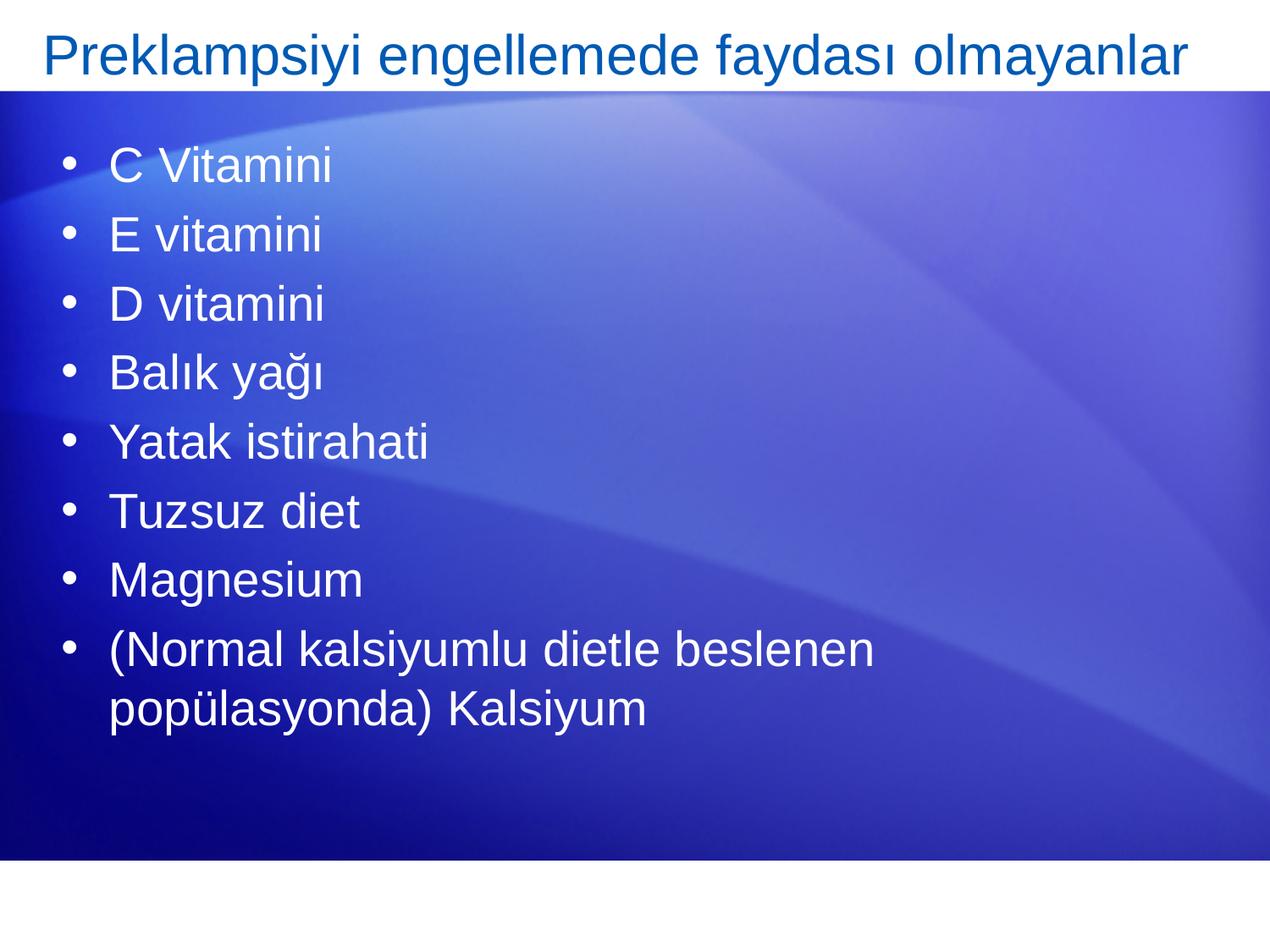

# Preklampsiyi engellemede faydası olmayanlar
C Vitamini
E vitamini
D vitamini
Balık yağı
Yatak istirahati
Tuzsuz diet
Magnesium
(Normal kalsiyumlu dietle beslenen popülasyonda) Kalsiyum